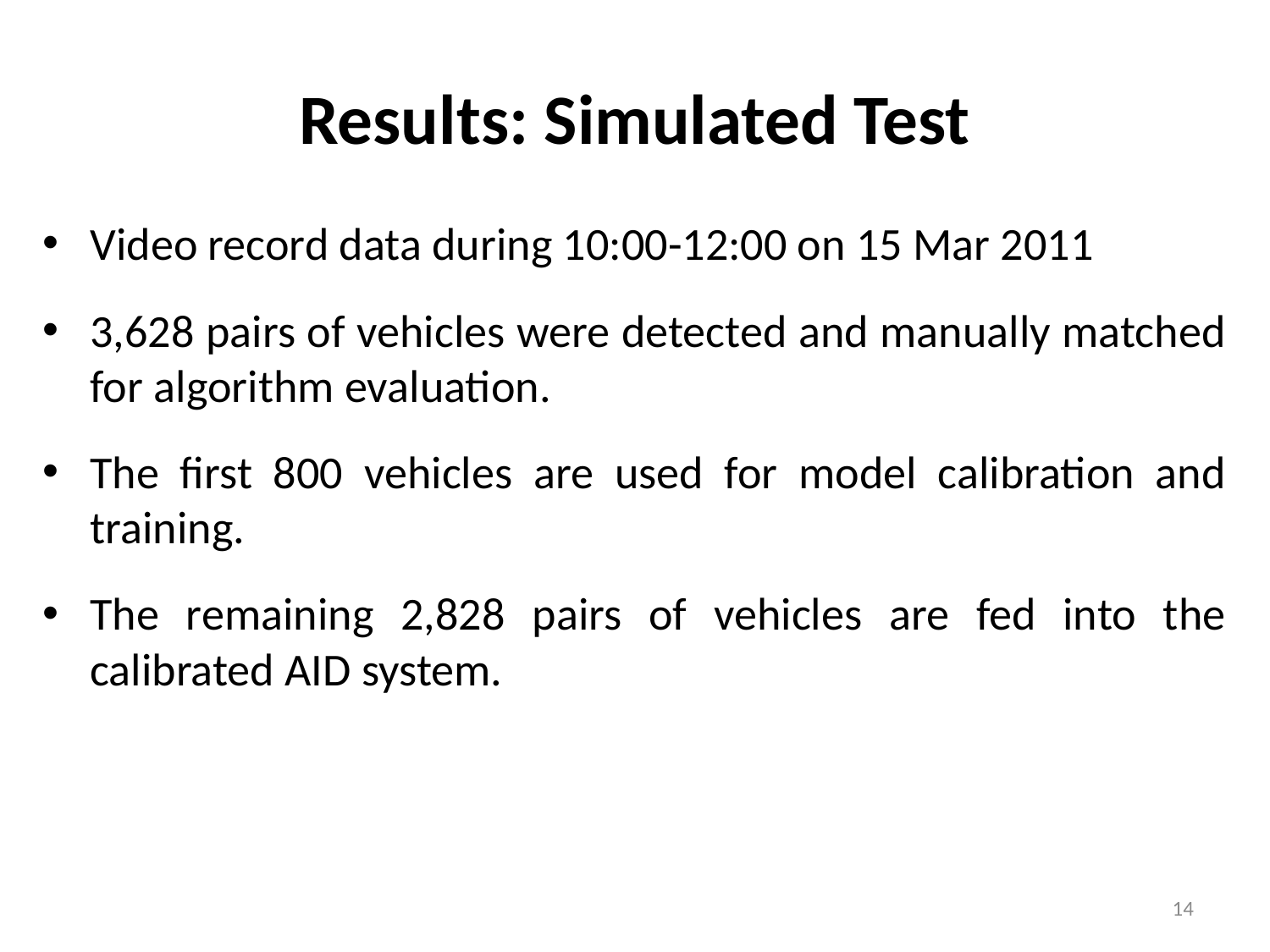

# Results: Simulated Test
Video record data during 10:00-12:00 on 15 Mar 2011
3,628 pairs of vehicles were detected and manually matched for algorithm evaluation.
The first 800 vehicles are used for model calibration and training.
The remaining 2,828 pairs of vehicles are fed into the calibrated AID system.

14